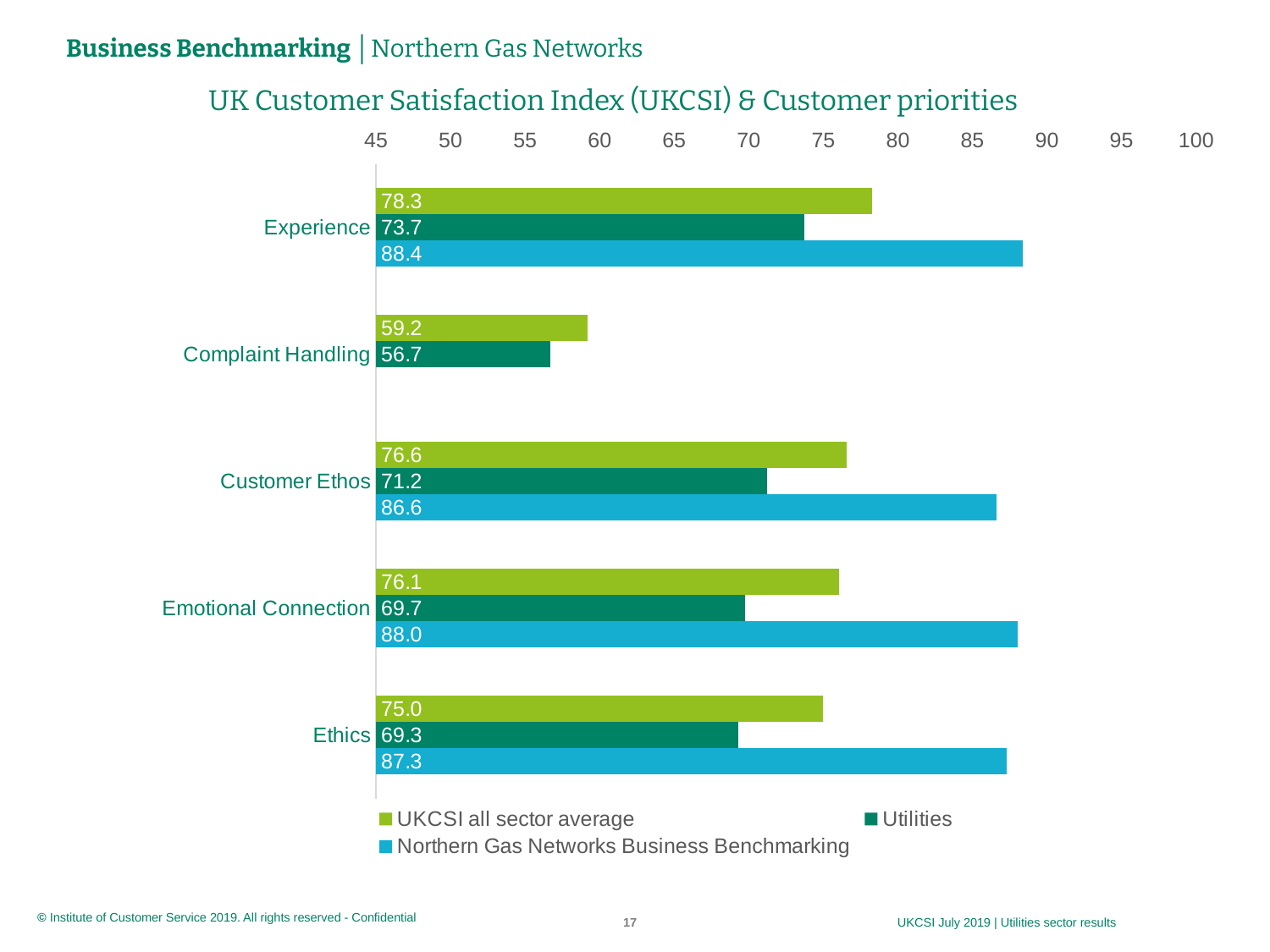

Business Benchmarking │Northern Gas Networks
UK Customer Satisfaction Index (UKCSI) & Customer priorities

### Chart

| Category | Northern Gas Networks Business Benchmarking | Utilities | UKCSI all sector average |
|---|---|---|---|
| Ethics | 87.31023102310229 | 69.28282856845216 | 74.9796524223355 |
| Emotional Connection | 88.03030303030303 | 69.72222328624443 | 76.06924335336342 |
| Customer Ethos | 86.62621359223301 | 71.22927382019135 | 76.55799666963479 |
| Complaint Handling | None | 56.71528499512224 | 59.20618579381979 |
| Experience | 88.38395100045587 | 73.74717374237257 | 78.26755398184835 |
UKCSI July 2019 | Utilities sector results